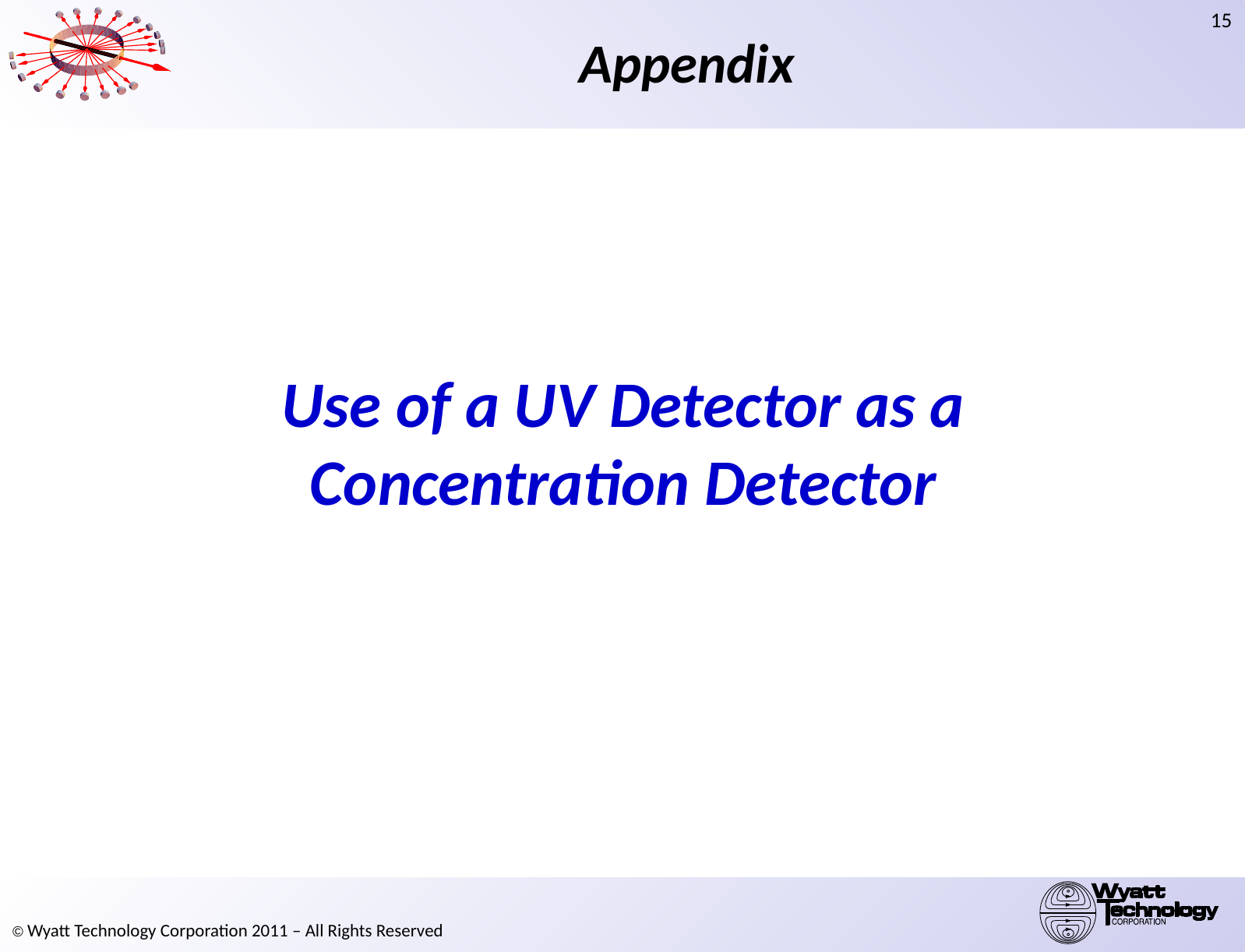

# Appendix
Use of a UV Detector as a
Concentration Detector